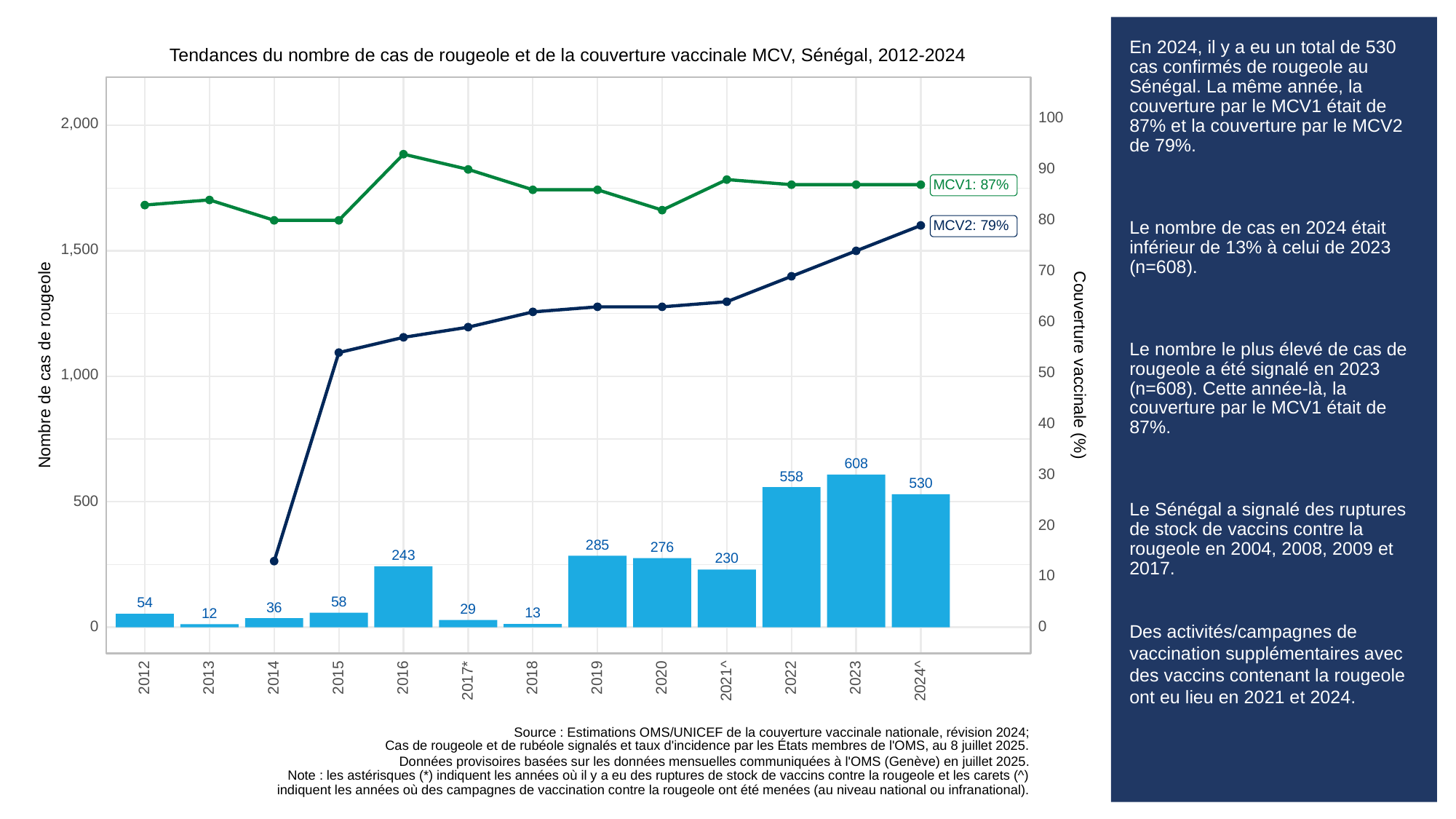

# En 2024, il y a eu un total de 530 cas confirmés de rougeole au Sénégal. La même année, la couverture par le MCV1 était de 87% et la couverture par le MCV2 de 79%.

Le nombre de cas en 2024 était inférieur de 13% à celui de 2023 (n=608).

Le nombre le plus élevé de cas de rougeole a été signalé en 2023 (n=608). Cette année-là, la couverture par le MCV1 était de 87%.

Le Sénégal a signalé des ruptures de stock de vaccins contre la rougeole en 2004, 2008, 2009 et 2017.

Des activités/campagnes de vaccination supplémentaires avec des vaccins contenant la rougeole ont eu lieu en 2021 et 2024.

Tendances du nombre de cas de rougeole et de la couverture vaccinale MCV, Sénégal, 2012-2024

100
2,000

90

MCV1: 87%

80

MCV2: 79%

1,500

70

60

Couverture vaccinale (%)
Nombre de cas de rougeole
50
1,000

40

608
30
558

530

500

20
285
276
243
230

10
58
54
36
29
13
12

0
0

2013
2023
2012
2014
2015
2016
2018
2019
2020
2022
2017*
2021^
2024^
Source : Estimations OMS/UNICEF de la couverture vaccinale nationale, révision 2024;
Cas de rougeole et de rubéole signalés et taux d'incidence par les États membres de l'OMS, au 8 juillet 2025.
Données provisoires basées sur les données mensuelles communiquées à l'OMS (Genève) en juillet 2025.
Note : les astérisques (*) indiquent les années où il y a eu des ruptures de stock de vaccins contre la rougeole et les carets (^)
indiquent les années où des campagnes de vaccination contre la rougeole ont été menées (au niveau national ou infranational).